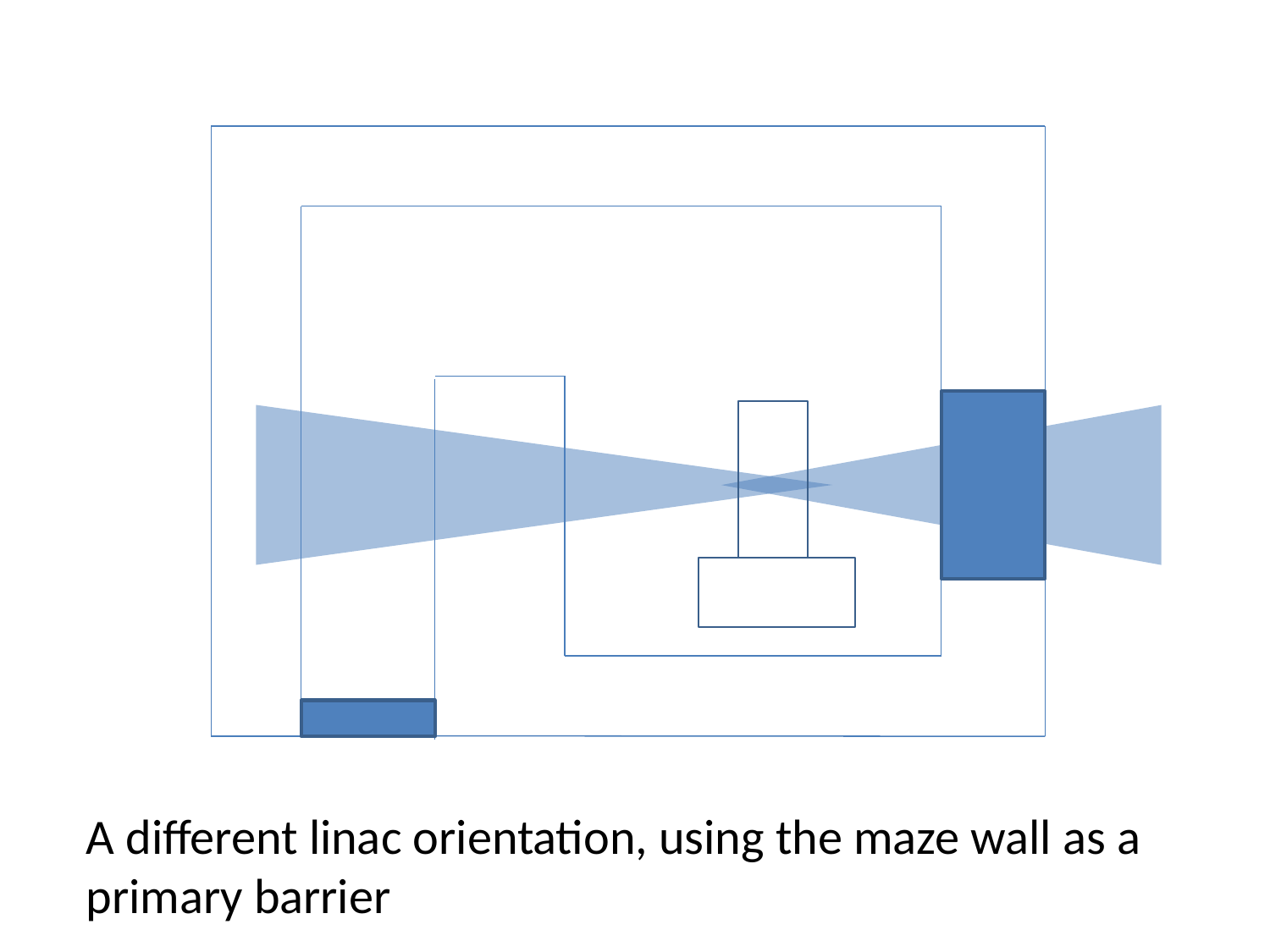

A different linac orientation, using the maze wall as a primary barrier